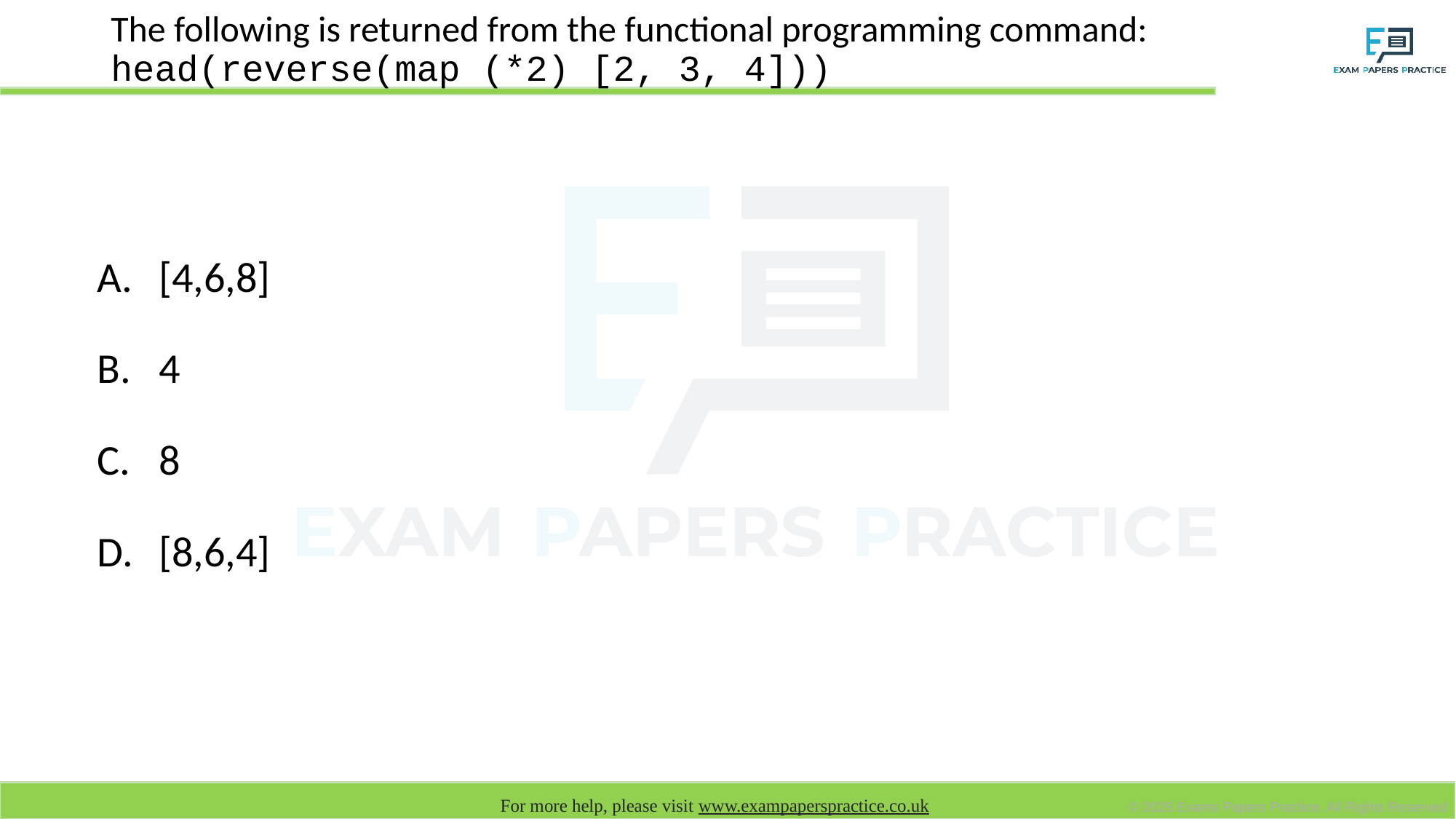

# The following is returned from the functional programming command: head(reverse(map (*2) [2, 3, 4]))
[4,6,8]
4
8
[8,6,4]